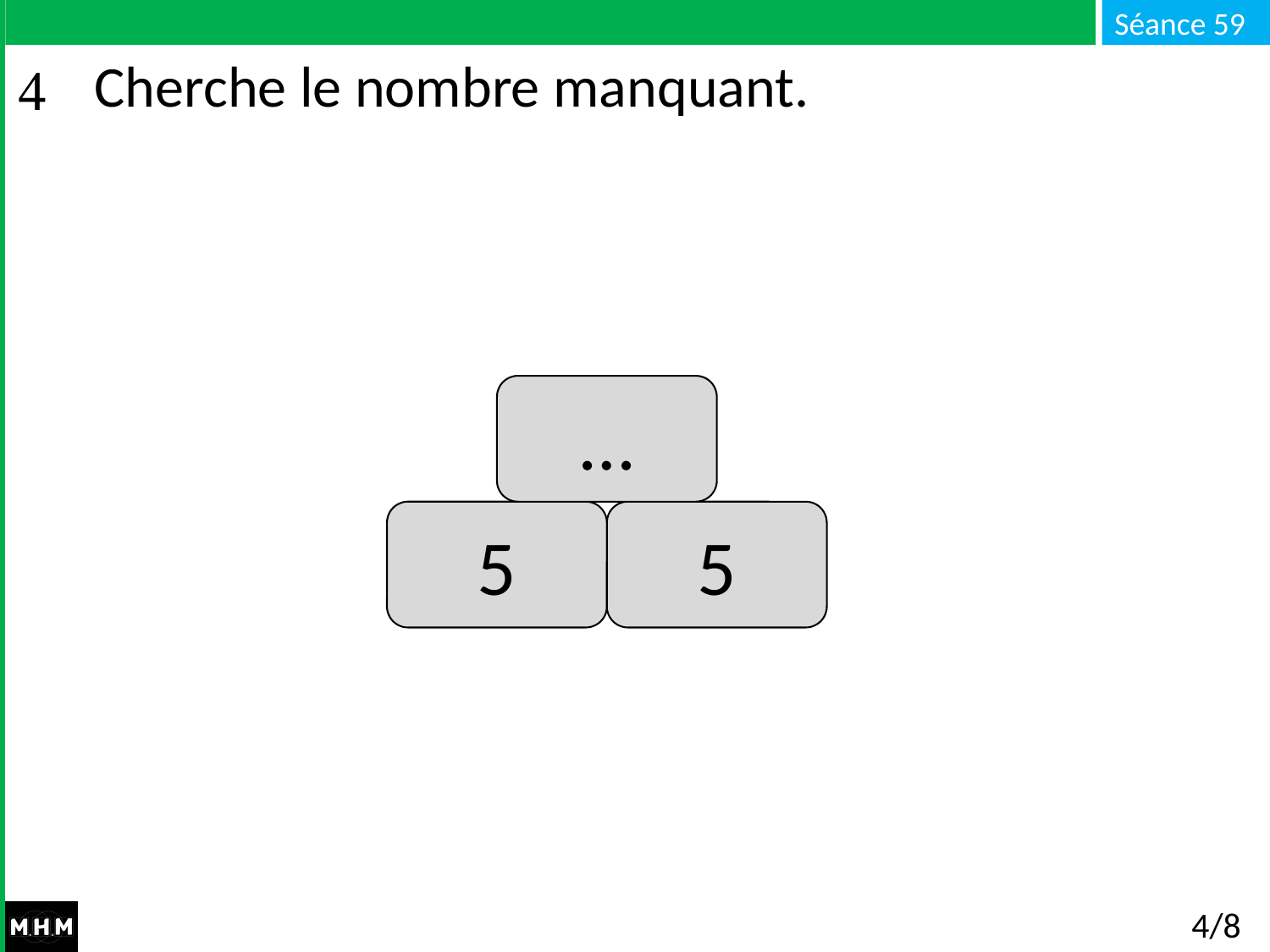

# Cherche le nombre manquant.
…
5
5
4/8